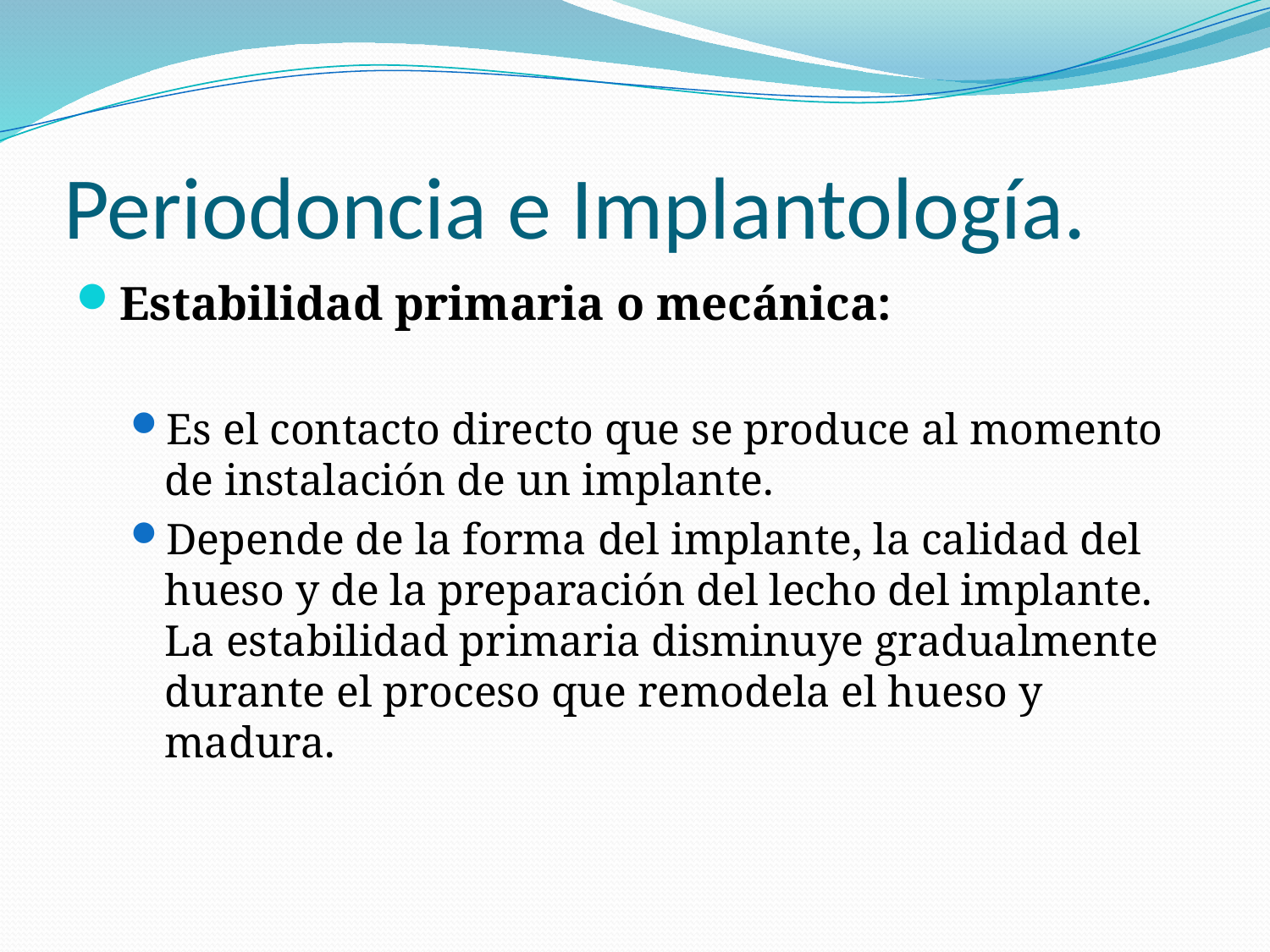

# Periodoncia e Implantología.
Estabilidad primaria o mecánica:

Es el contacto directo que se produce al momento de instalación de un implante.
Depende de la forma del implante, la calidad del hueso y de la preparación del lecho del implante. La estabilidad primaria disminuye gradualmente durante el proceso que remodela el hueso y madura.